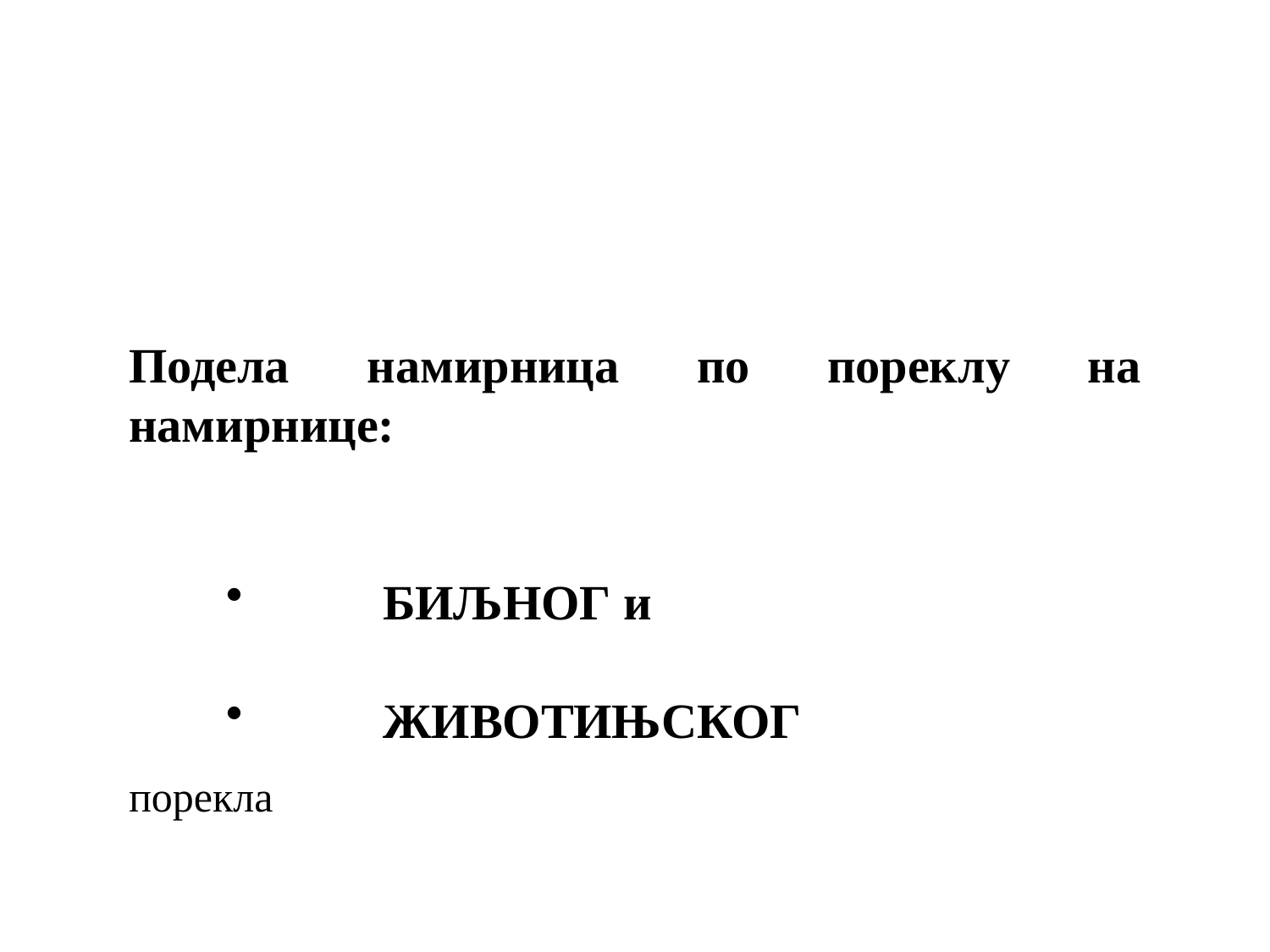

Подела намирница по пореклу на намирнице:

	БИЉНОГ и

	ЖИВОТИЊСКОГ
порекла